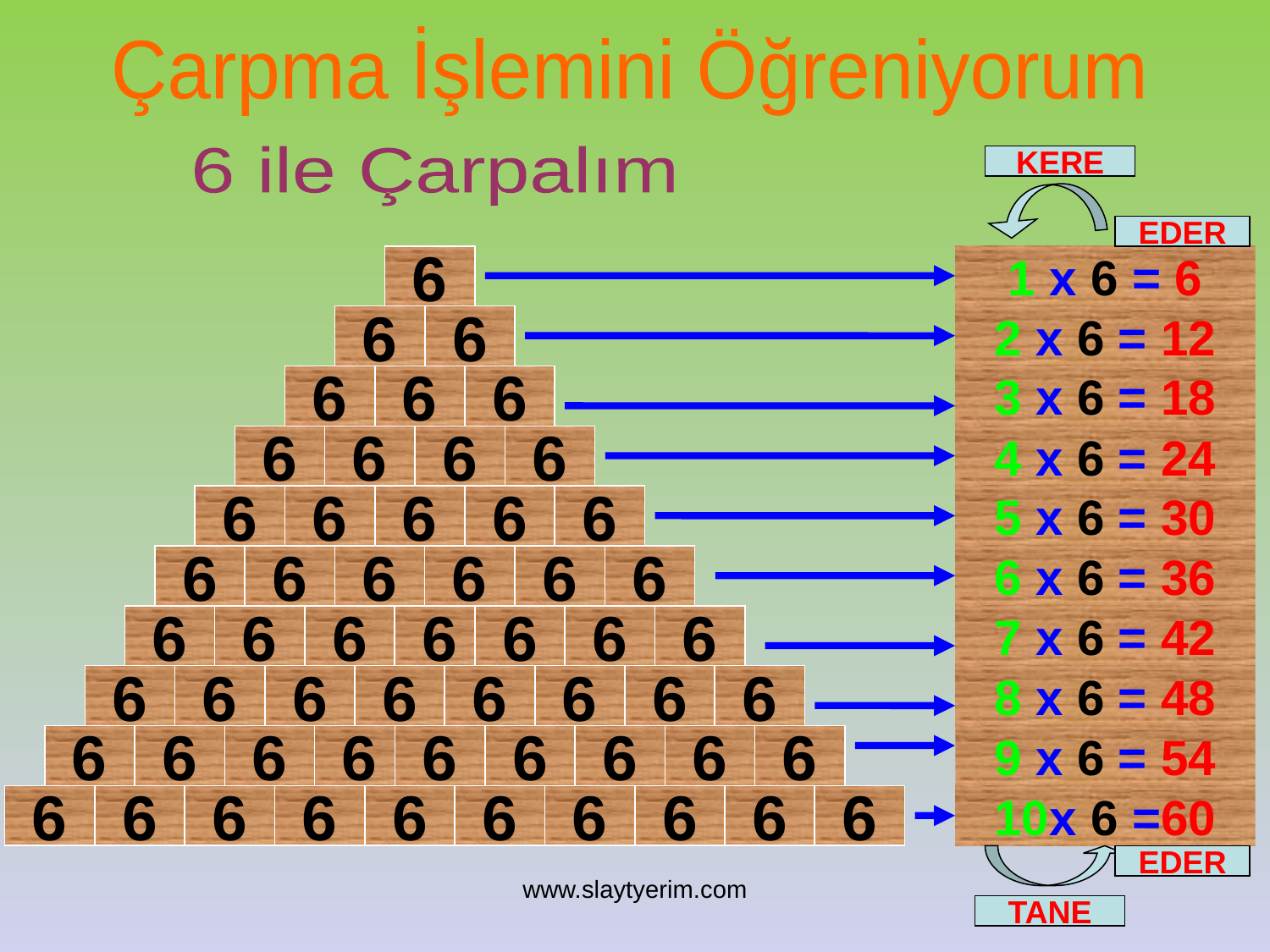

Çarpma İşlemini Öğreniyorum
6 ile Çarpalım
KERE

EDER
1 x 6 = 6
6

2 x 6 = 12
6
6

3 x 6 = 18
6
6
6

4 x 6 = 24
6
6
6
6

5 x 6 = 30
6
6
6
6
6

6 x 6 = 36
6
6
6
6
6
6

7 x 6 = 42
6
6
6
6
6
6
6

8 x 6 = 48
6
6
6
6
6
6
6
6

9 x 6 = 54
6
6
6
6
6
6
6
6
6

6
6
6
6
6
6
6
6
6
6
10x 6 =60

EDER
www.slaytyerim.com
TANE